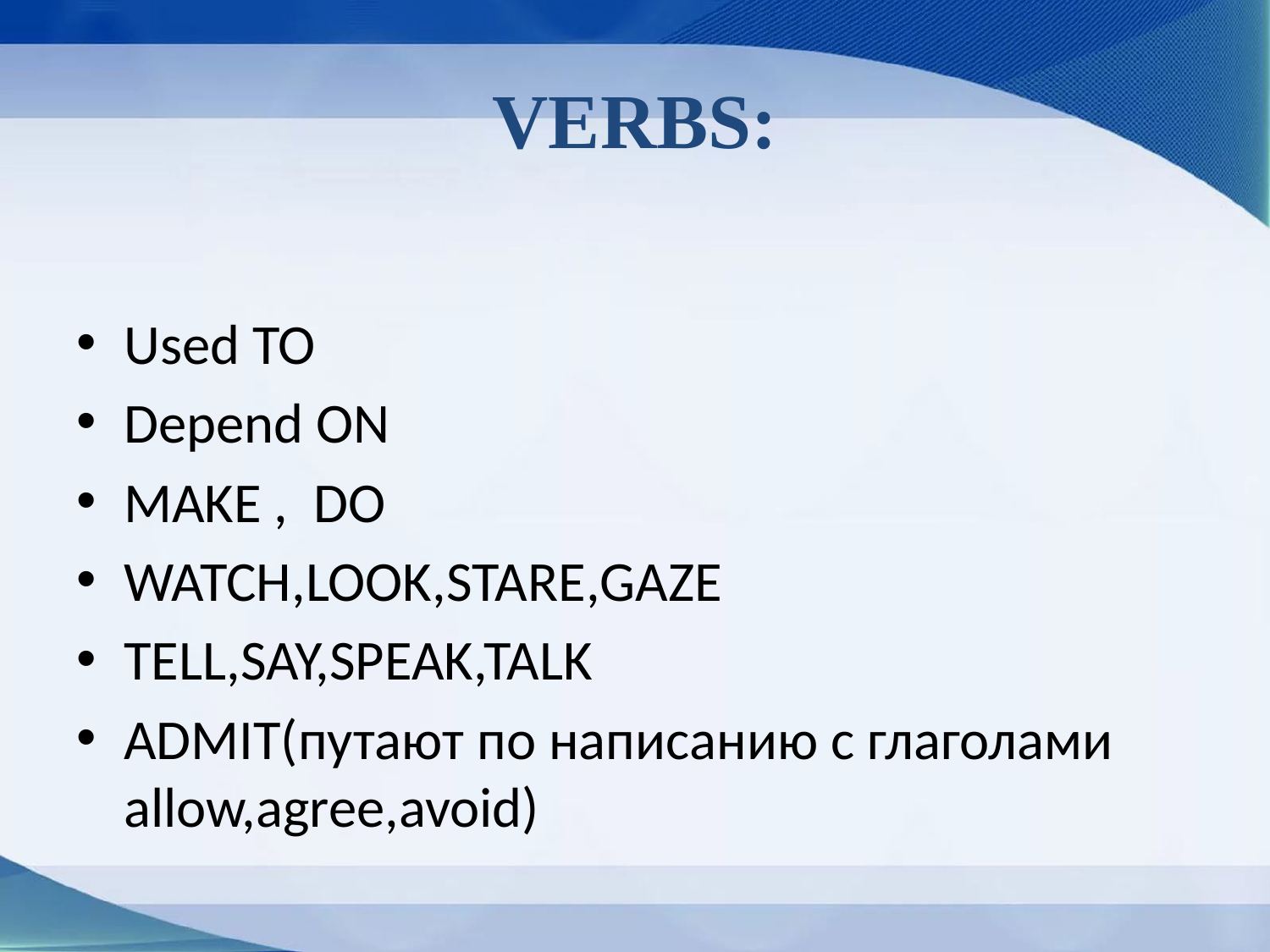

# VERBS:

Used TO
Depend ON
MAKE ,  DO
WATCH,LOOK,STARE,GAZE
TELL,SAY,SPEAK,TALK
ADMIT(путают по написанию с глаголами allow,agree,avoid)